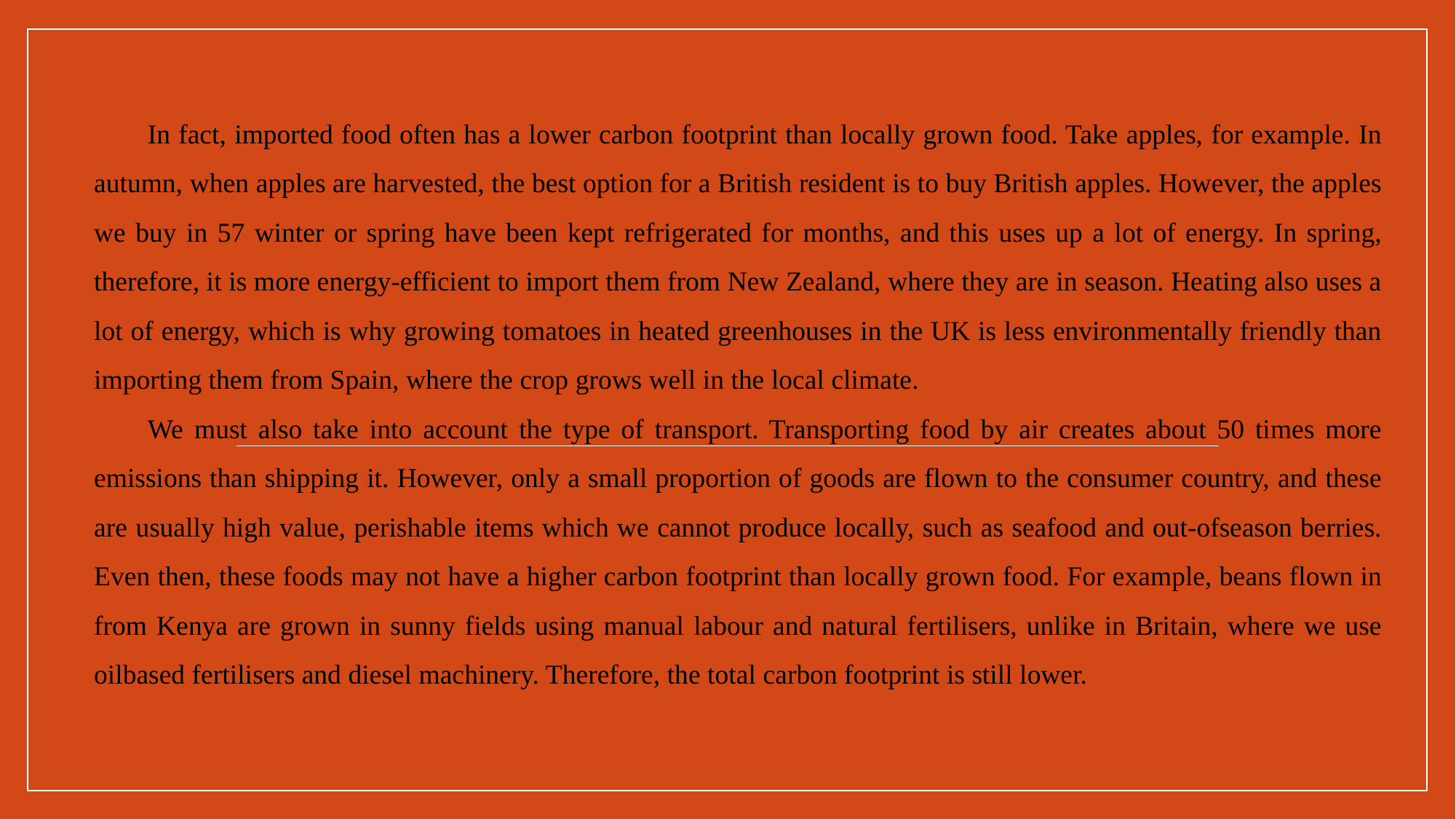

In fact, imported food often has a lower carbon footprint than locally grown food. Take apples, for example. In autumn, when apples are harvested, the best option for a British resident is to buy British apples. However, the apples we buy in 57 winter or spring have been kept refrigerated for months, and this uses up a lot of energy. In spring, therefore, it is more energy-efficient to import them from New Zealand, where they are in season. Heating also uses a lot of energy, which is why growing tomatoes in heated greenhouses in the UK is less environmentally friendly than importing them from Spain, where the crop grows well in the local climate.
We must also take into account the type of transport. Transporting food by air creates about 50 times more emissions than shipping it. However, only a small proportion of goods are flown to the consumer country, and these are usually high value, perishable items which we cannot produce locally, such as seafood and out-ofseason berries. Even then, these foods may not have a higher carbon footprint than locally grown food. For example, beans flown in from Kenya are grown in sunny fields using manual labour and natural fertilisers, unlike in Britain, where we use oilbased fertilisers and diesel machinery. Therefore, the total carbon footprint is still lower.